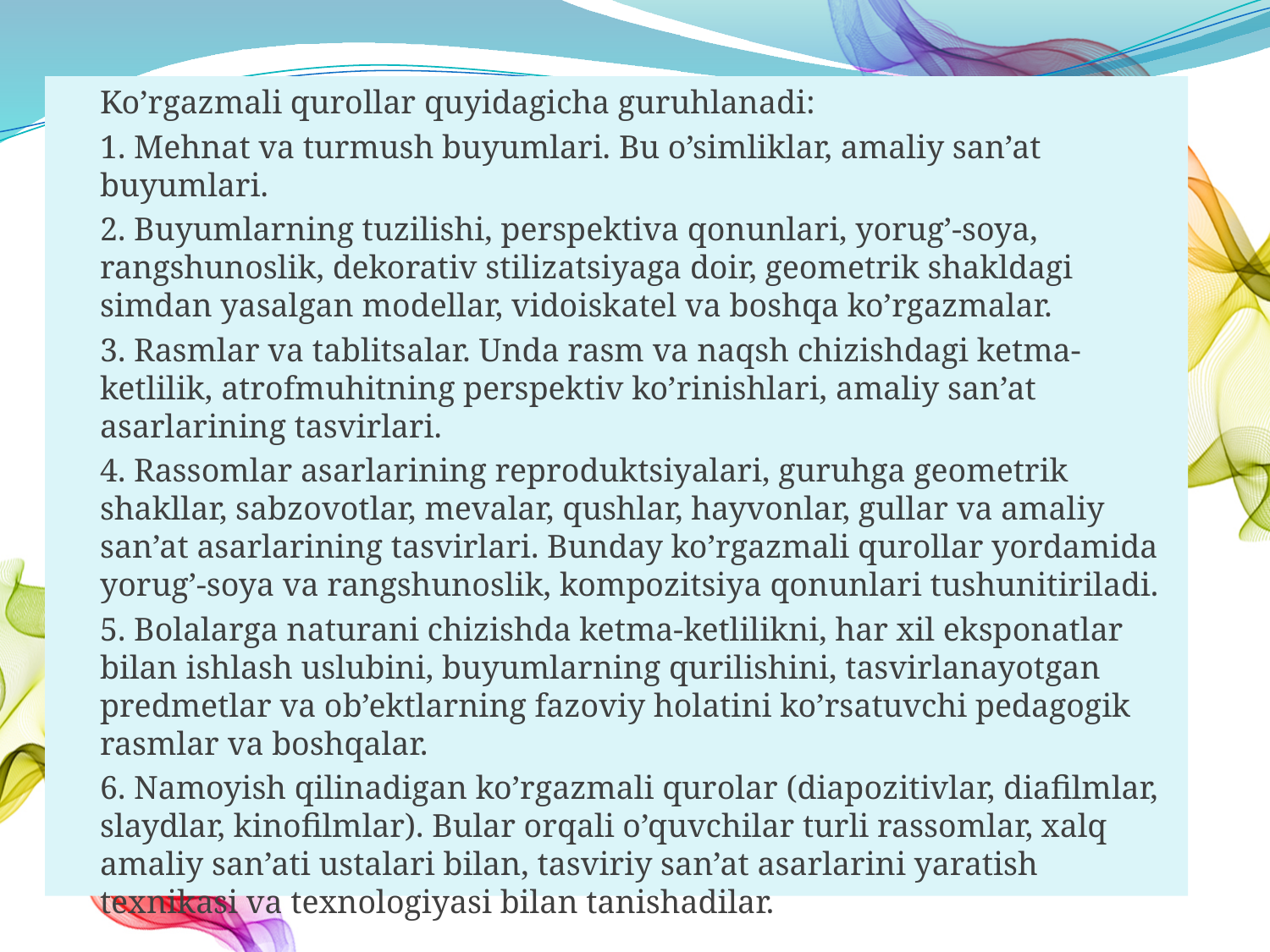

Ko’rgazmali qurollar quyidagicha guruhlanadi:
1. Mehnat va turmush buyumlari. Bu o’simliklar, amaliy san’at buyumlari.
2. Buyumlarning tuzilishi, perspektiva qonunlari, yorug’-soya, rangshunoslik, dekorativ stilizatsiyaga doir, geometrik shakldagi simdan yasalgan modellar, vidoiskatel va boshqa ko’rgazmalar.
3. Rasmlar va tablitsalar. Unda rasm va naqsh chizishdagi ketma-ketlilik, atrofmuhitning perspektiv ko’rinishlari, amaliy san’at asarlarining tasvirlari.
4. Rassomlar asarlarining reproduktsiyalari, guruhga geometrik shakllar, sabzovotlar, mevalar, qushlar, hayvonlar, gullar va amaliy san’at asarlarining tasvirlari. Bunday ko’rgazmali qurollar yordamida yorug’-soya va rangshunoslik, kompozitsiya qonunlari tushunitiriladi.
5. Bolalarga naturani chizishda ketma-ketlilikni, har xil eksponatlar bilan ishlash uslubini, buyumlarning qurilishini, tasvirlanayotgan predmetlar va ob’ektlarning fazoviy holatini ko’rsatuvchi pedagogik rasmlar va boshqalar.
6. Namoyish qilinadigan ko’rgazmali qurolar (diapozitivlar, diafilmlar, slaydlar, kinofilmlar). Bular orqali o’quvchilar turli rassomlar, xalq amaliy san’ati ustalari bilan, tasviriy san’at asarlarini yaratish texnikasi va texnologiyasi bilan tanishadilar.